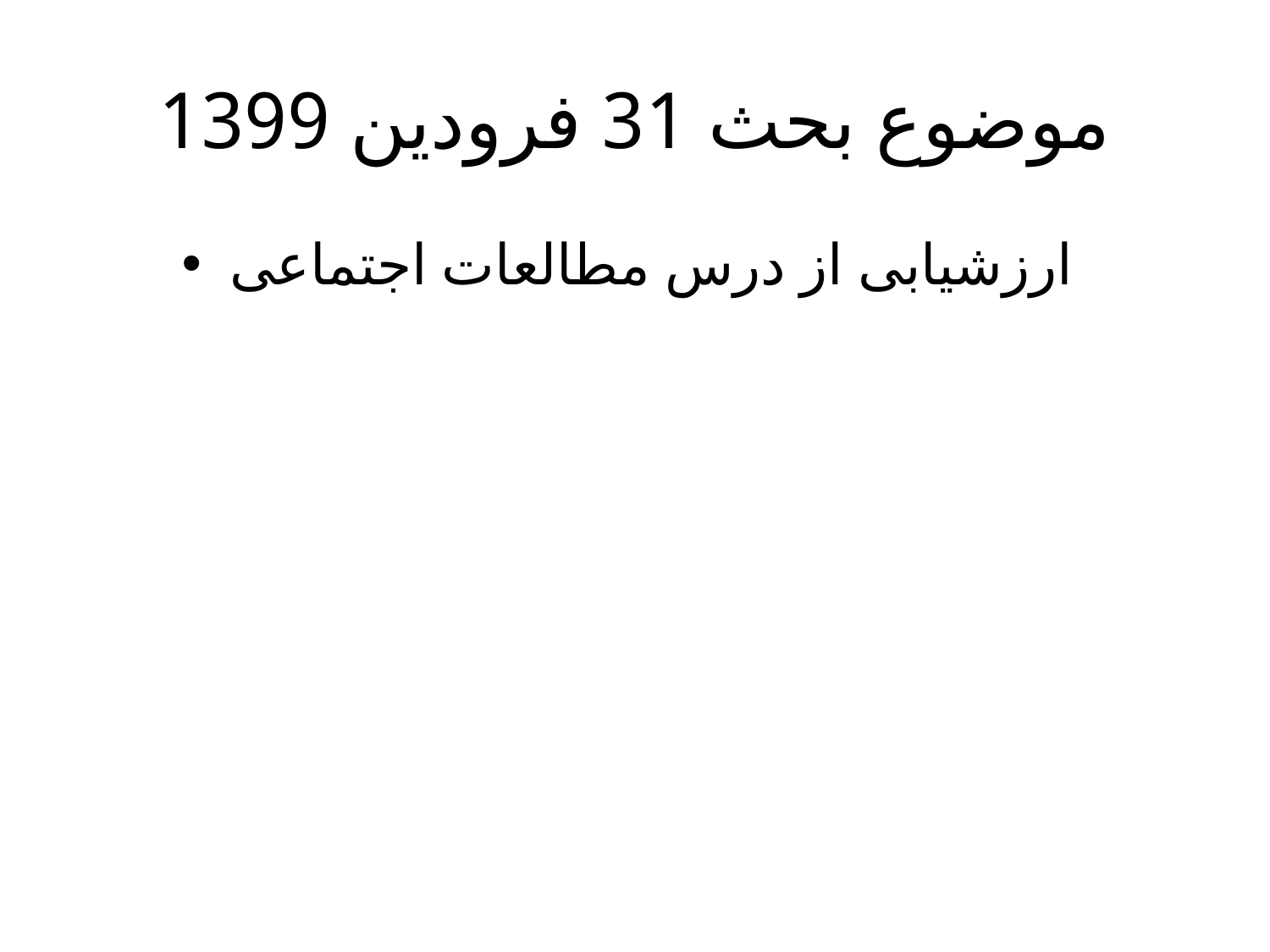

# موضوع بحث 31 فرودین 1399
ارزشیابی از درس مطالعات اجتماعی